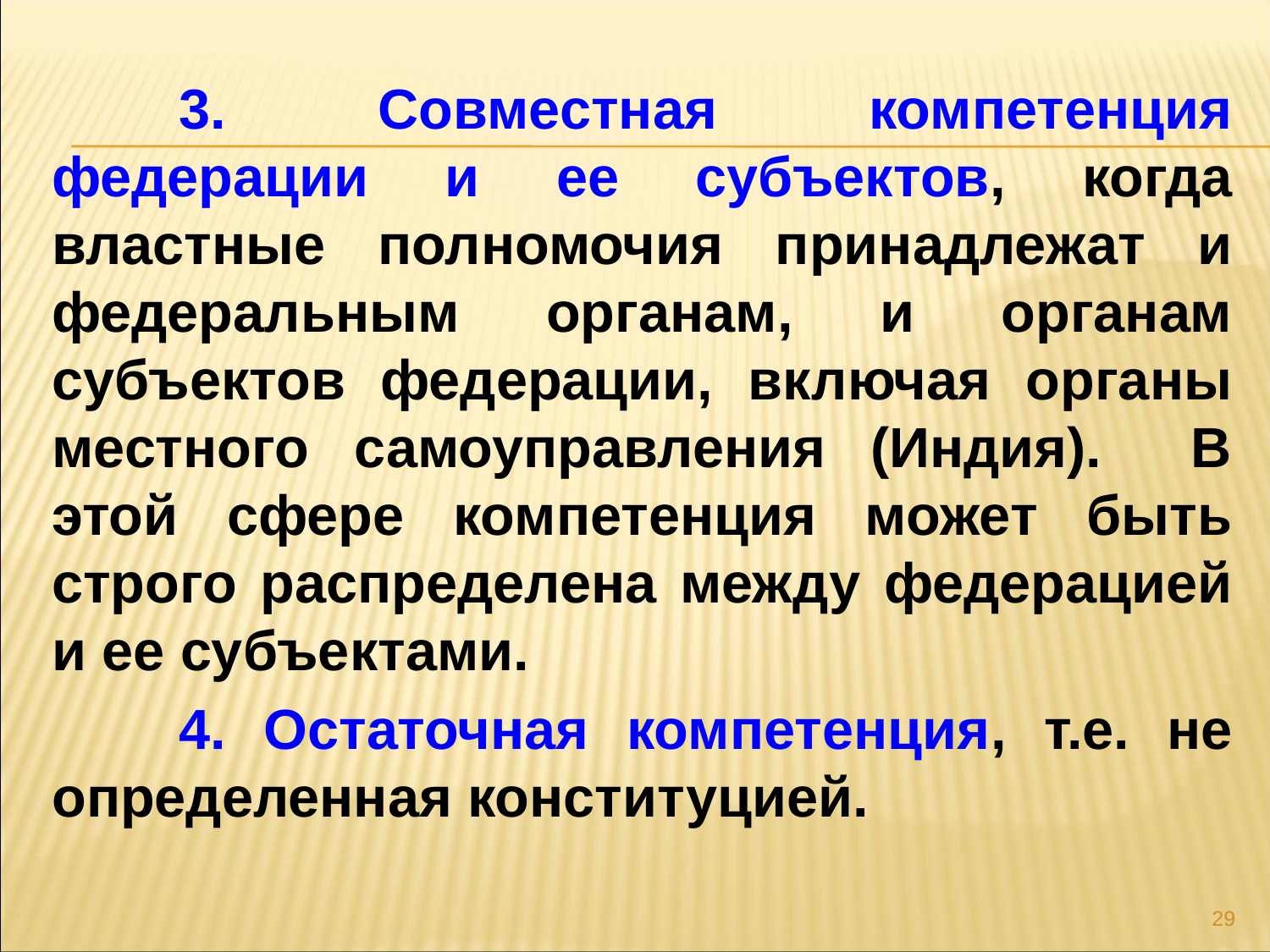

3. Совместная компетенция федерации и ее субъектов, когда властные полномочия принадлежат и федеральным органам, и органам субъектов федерации, включая органы местного самоуправления (Индия).  В этой сфере компетенция может быть строго распределена между федерацией и ее субъектами.
	4. Остаточная компетенция, т.е. не определенная конституцией.
29